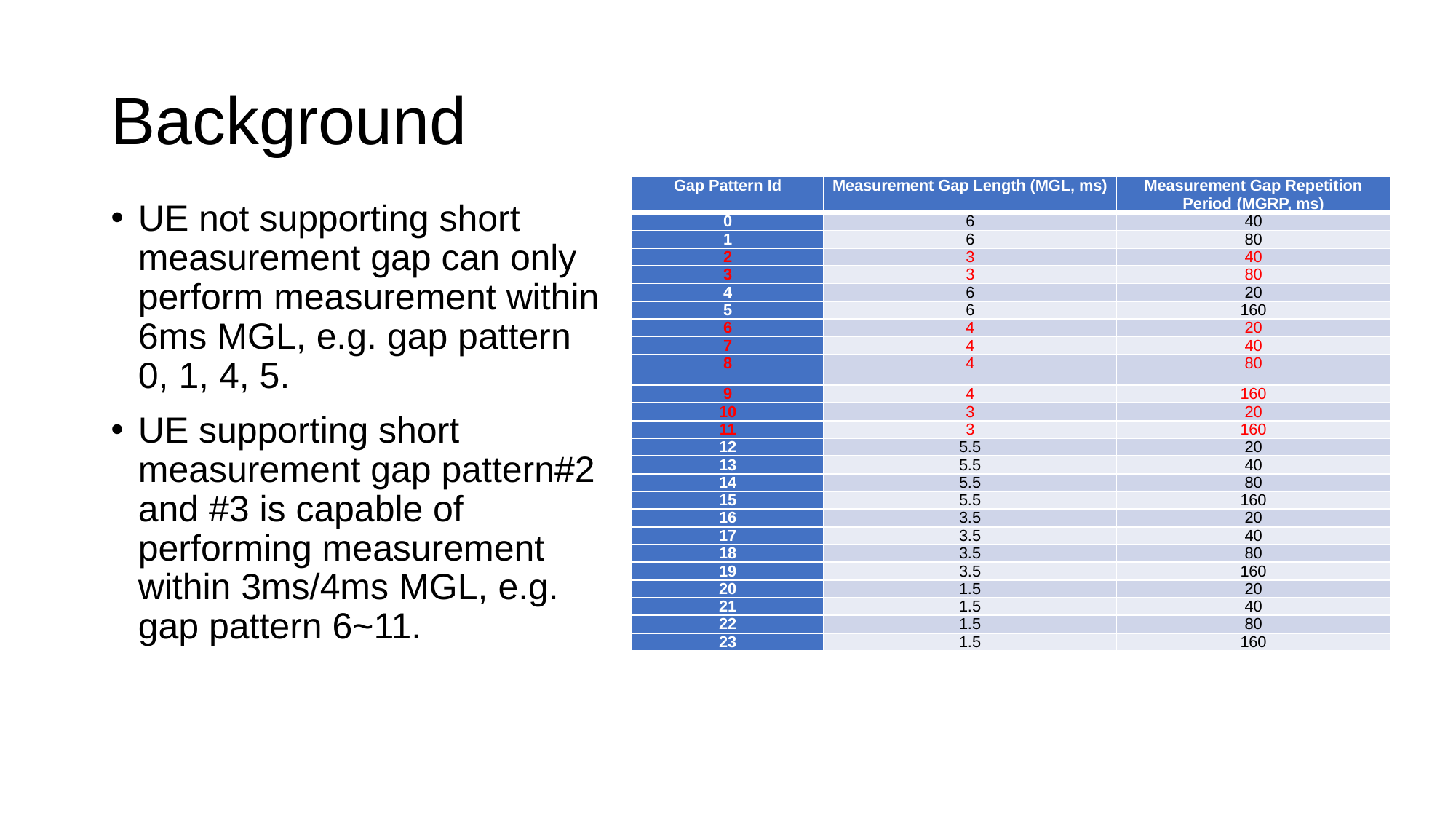

# Background
| Gap Pattern Id | Measurement Gap Length (MGL, ms) | Measurement Gap Repetition Period (MGRP, ms) |
| --- | --- | --- |
| 0 | 6 | 40 |
| 1 | 6 | 80 |
| 2 | 3 | 40 |
| 3 | 3 | 80 |
| 4 | 6 | 20 |
| 5 | 6 | 160 |
| 6 | 4 | 20 |
| 7 | 4 | 40 |
| 8 | 4 | 80 |
| 9 | 4 | 160 |
| 10 | 3 | 20 |
| 11 | 3 | 160 |
| 12 | 5.5 | 20 |
| 13 | 5.5 | 40 |
| 14 | 5.5 | 80 |
| 15 | 5.5 | 160 |
| 16 | 3.5 | 20 |
| 17 | 3.5 | 40 |
| 18 | 3.5 | 80 |
| 19 | 3.5 | 160 |
| 20 | 1.5 | 20 |
| 21 | 1.5 | 40 |
| 22 | 1.5 | 80 |
| 23 | 1.5 | 160 |
UE not supporting short measurement gap can only perform measurement within 6ms MGL, e.g. gap pattern 0, 1, 4, 5.
UE supporting short measurement gap pattern#2 and #3 is capable of performing measurement within 3ms/4ms MGL, e.g. gap pattern 6~11.